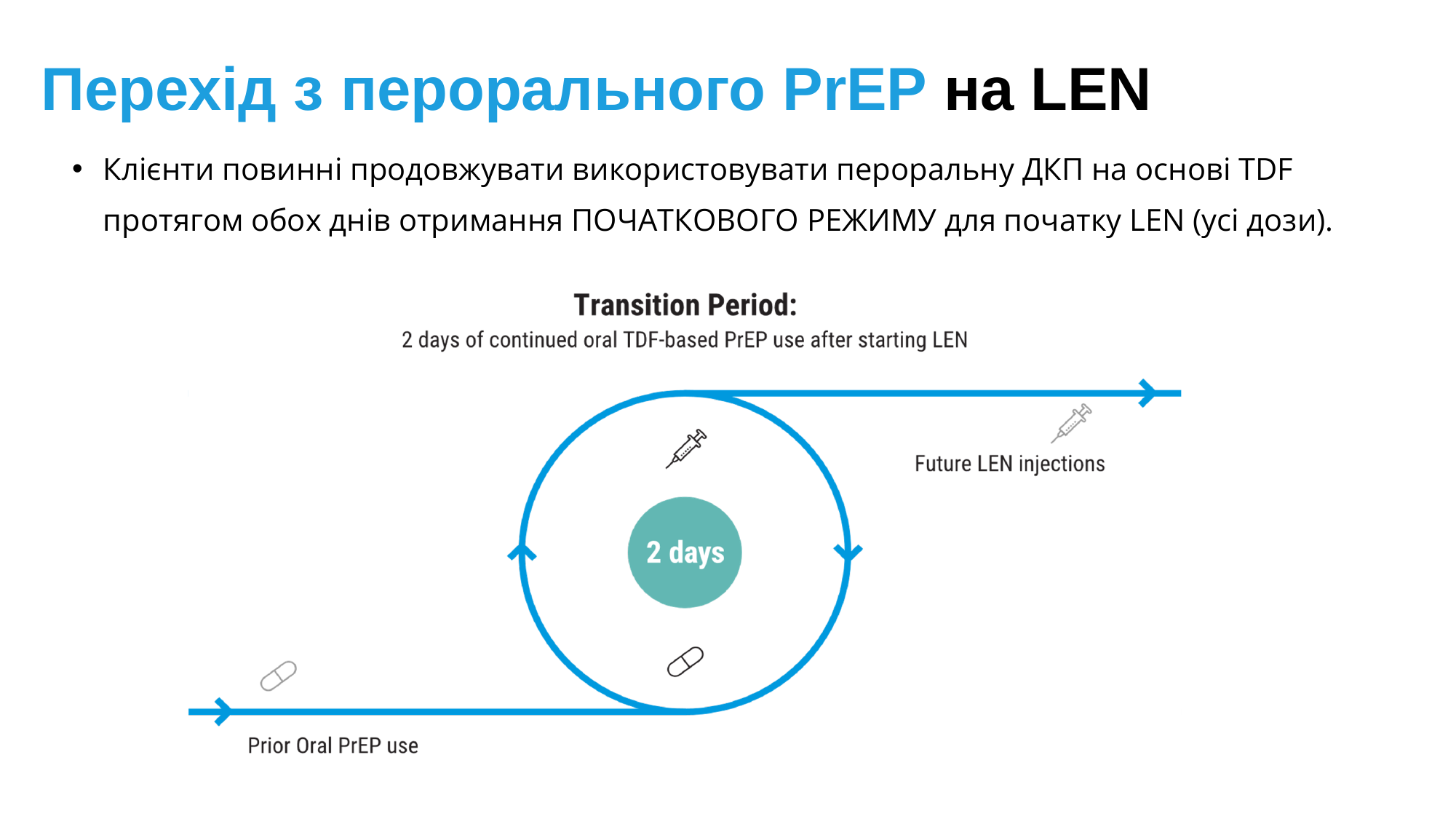

Перехід з перорального PrEP на LEN
Клієнти повинні продовжувати використовувати пероральну ДКП на основі TDF протягом обох днів отримання ПОЧАТКОВОГО РЕЖИМУ для початку LEN (усі дози).